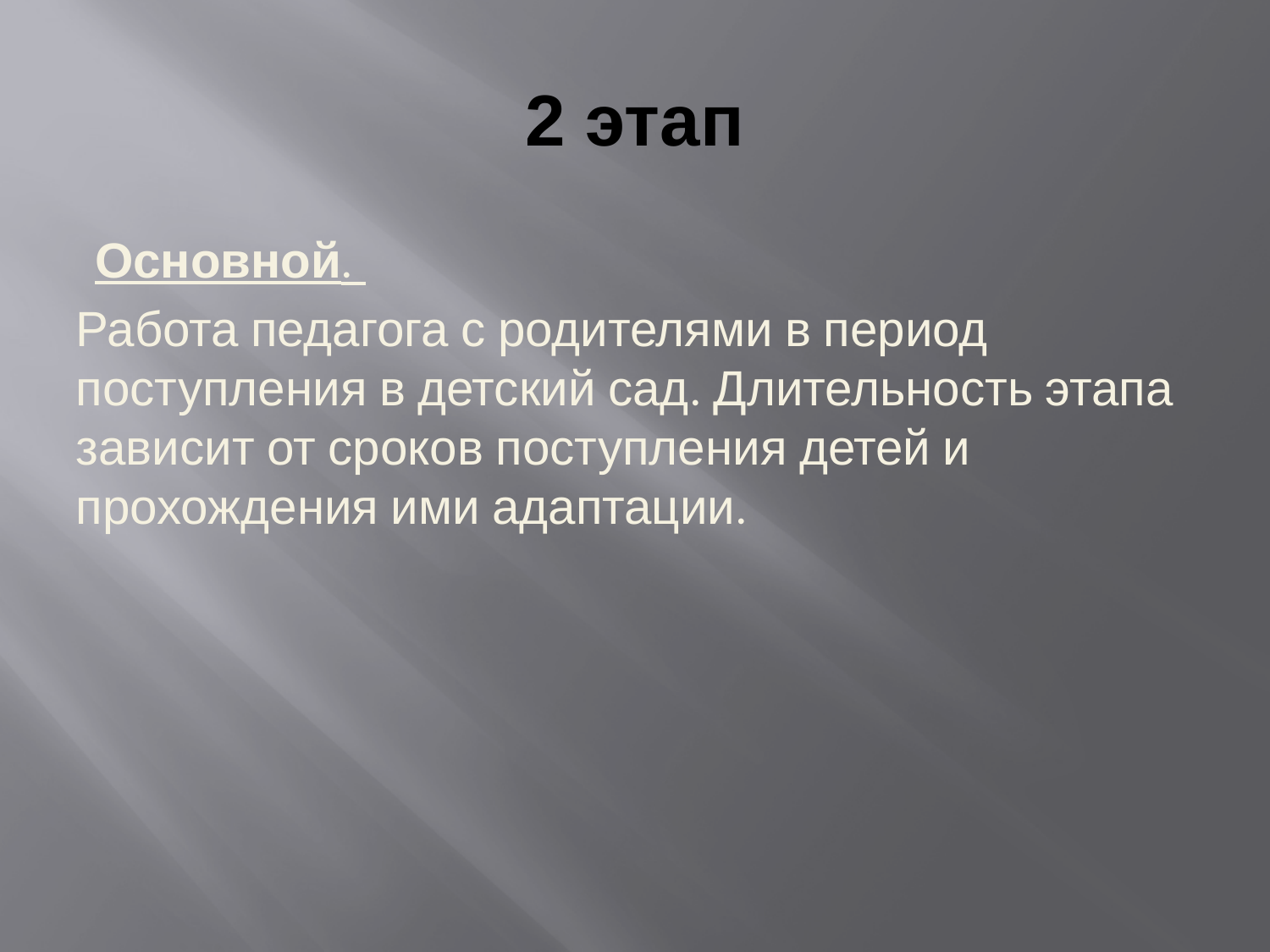

# 2 этап
Основной.
Работа педагога с родителями в период поступления в детский сад. Длительность этапа зависит от сроков поступления детей и прохождения ими адаптации.